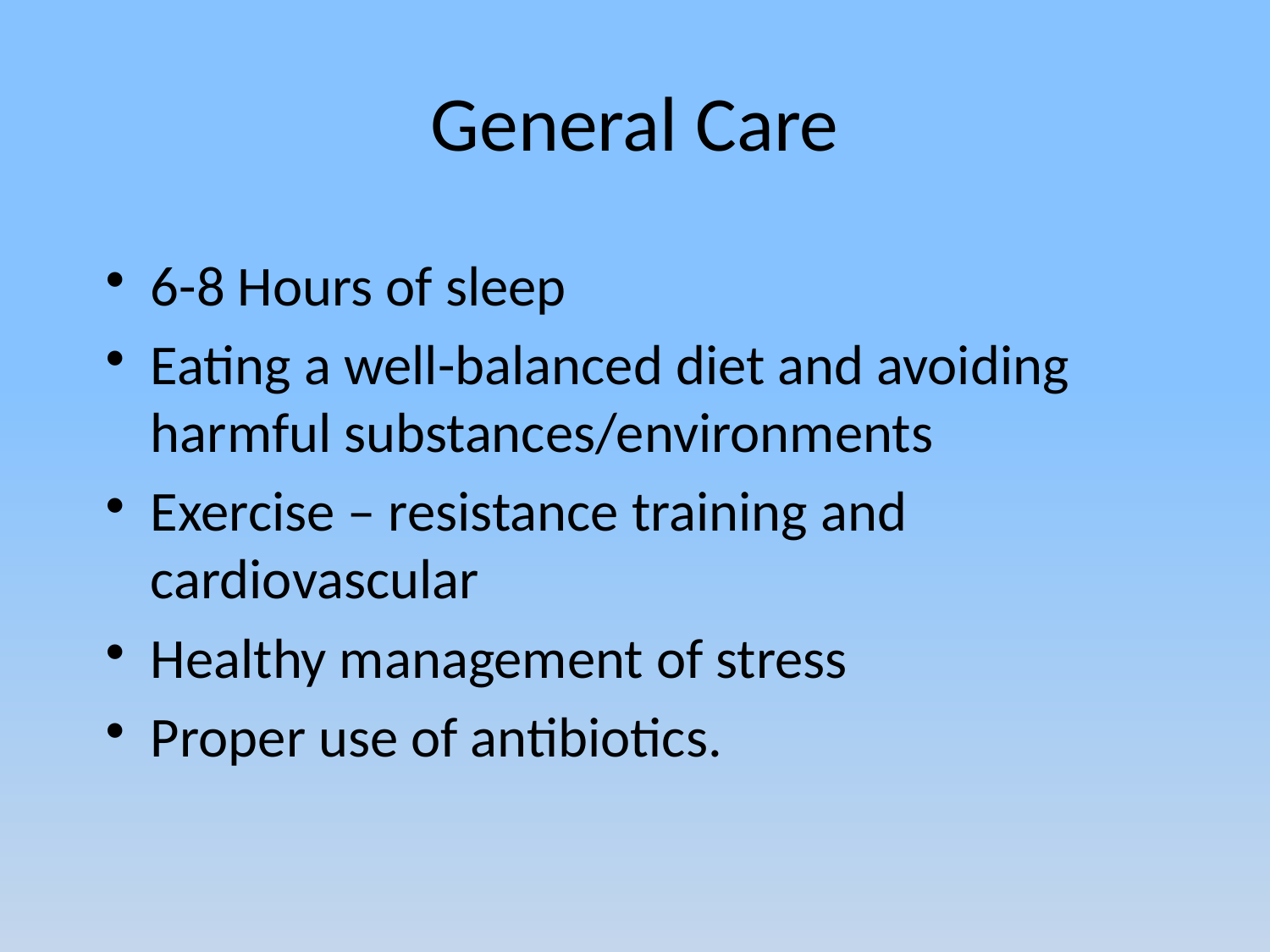

# General Care
6-8 Hours of sleep
Eating a well-balanced diet and avoiding harmful substances/environments
Exercise – resistance training and cardiovascular
Healthy management of stress
Proper use of antibiotics.